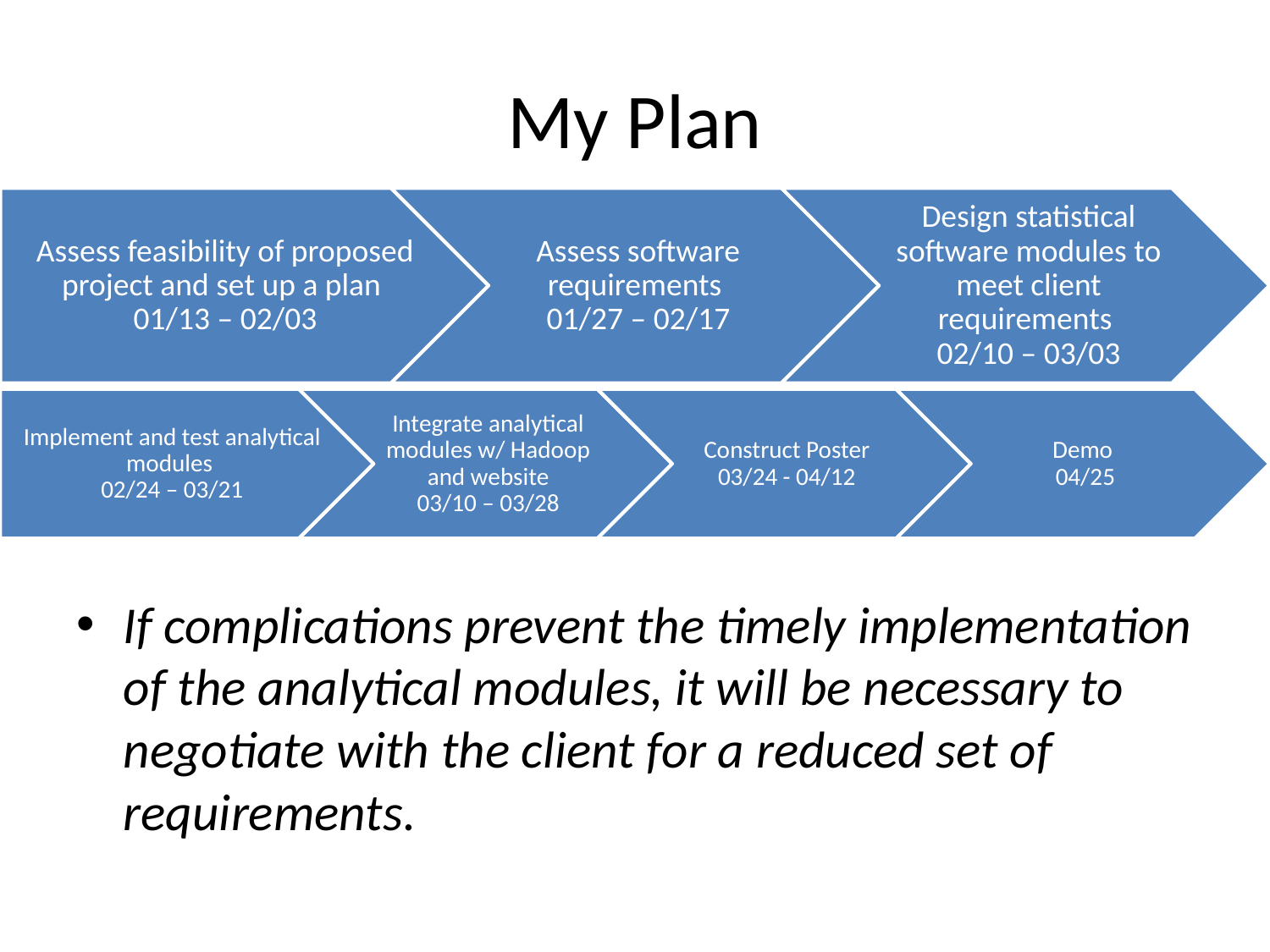

Assess feasibility of proposed project and set up a plan
01/13 – 02/03
Assess software requirements
01/27 – 02/17
Design statistical software modules to meet client requirements
02/10 – 03/03
# My Plan
Implement and test analytical modules
02/24 – 03/21
Integrate analytical modules w/ Hadoop and website
03/10 – 03/28
Construct Poster 03/24 - 04/12
Demo
04/25

If complications prevent the timely implementation of the analytical modules, it will be necessary to negotiate with the client for a reduced set of requirements.